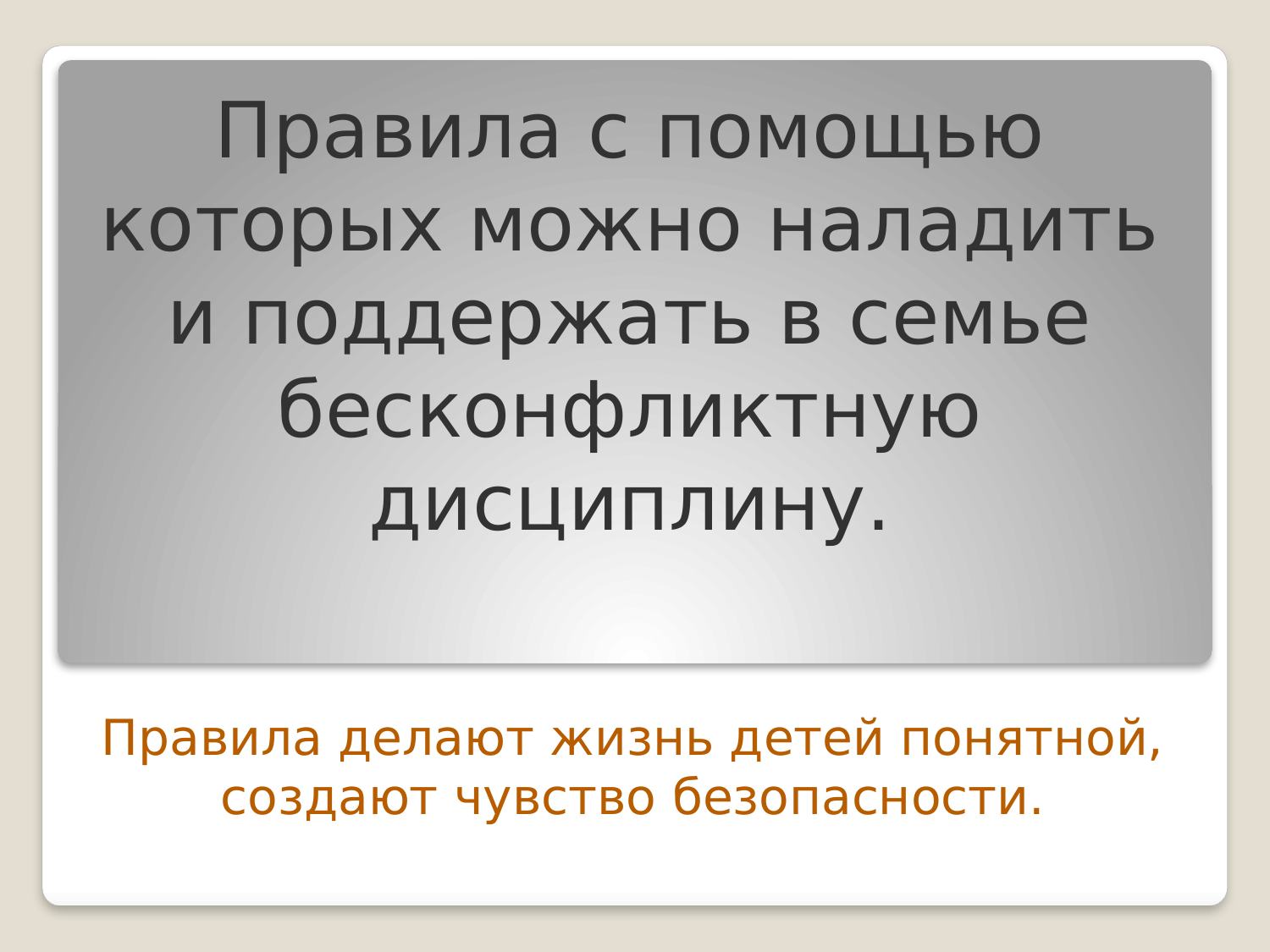

# Правила с помощью которых можно наладить и поддержать в семье бесконфликтную дисциплину.
Правила делают жизнь детей понятной, создают чувство безопасности.